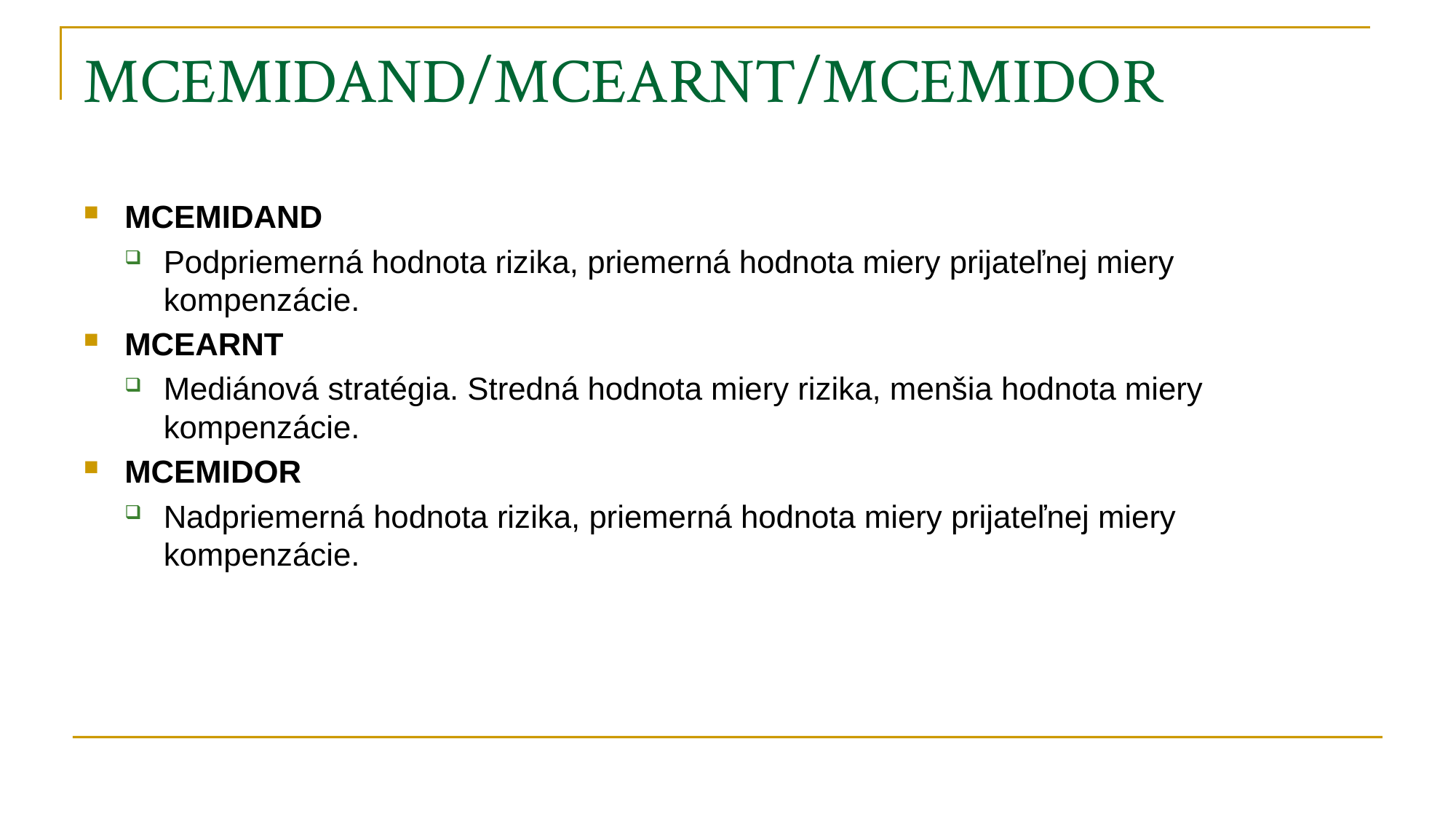

# MCEMIDAND/MCEARNT/MCEMIDOR
MCEMIDAND
Podpriemerná hodnota rizika, priemerná hodnota miery prijateľnej miery kompenzácie.
MCEARNT
Mediánová stratégia. Stredná hodnota miery rizika, menšia hodnota miery kompenzácie.
MCEMIDOR
Nadpriemerná hodnota rizika, priemerná hodnota miery prijateľnej miery kompenzácie.